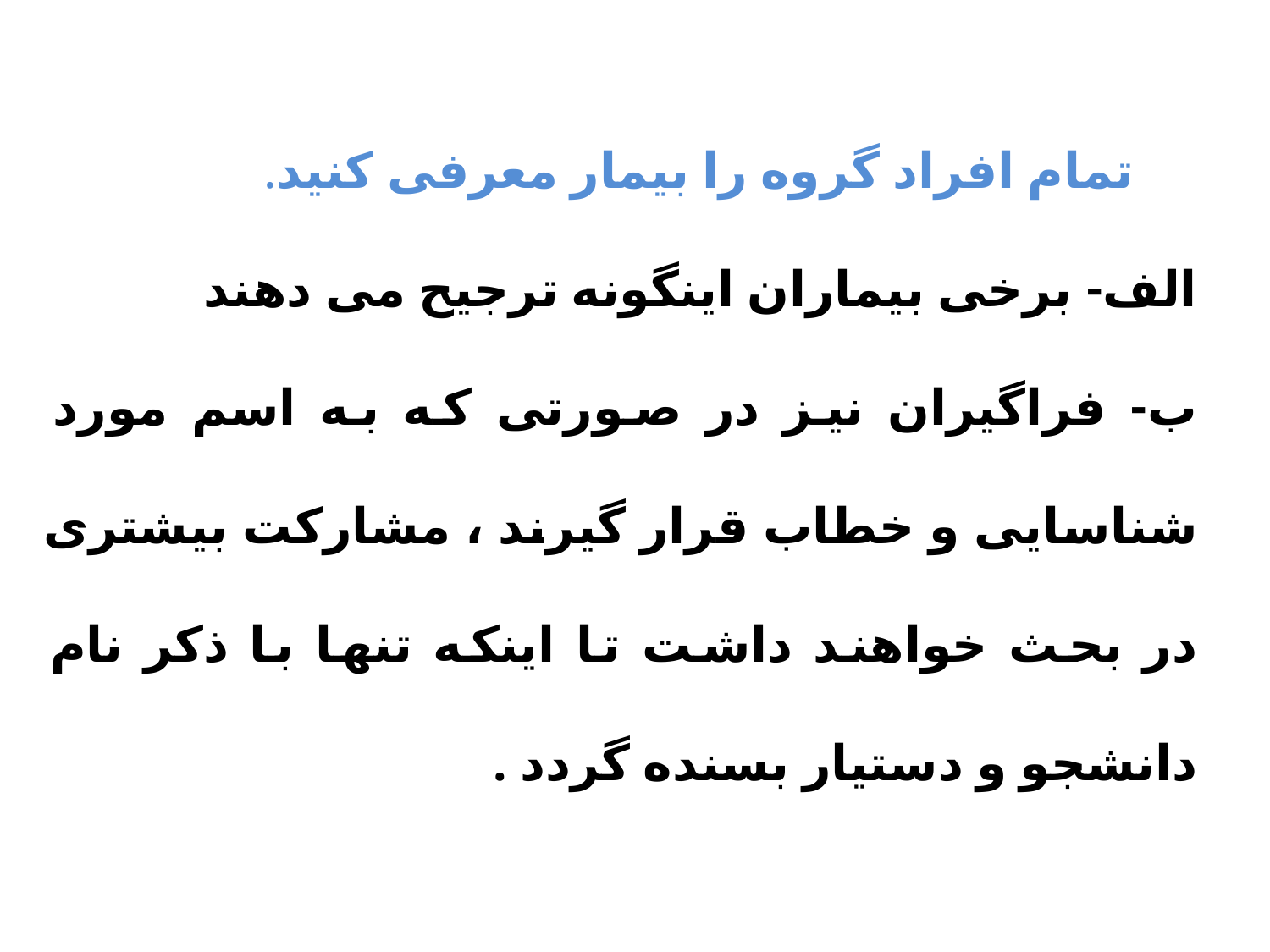

تمام افراد گروه را بیمار معرفی کنید.
الف- برخی بیماران اینگونه ترجیح می دهند
ب- فراگیران نیز در صورتی که به اسم مورد شناسایی و خطاب قرار گیرند ، مشارکت بیشتری در بحث خواهند داشت تا اینکه تنها با ذکر نام دانشجو و دستیار بسنده گردد .